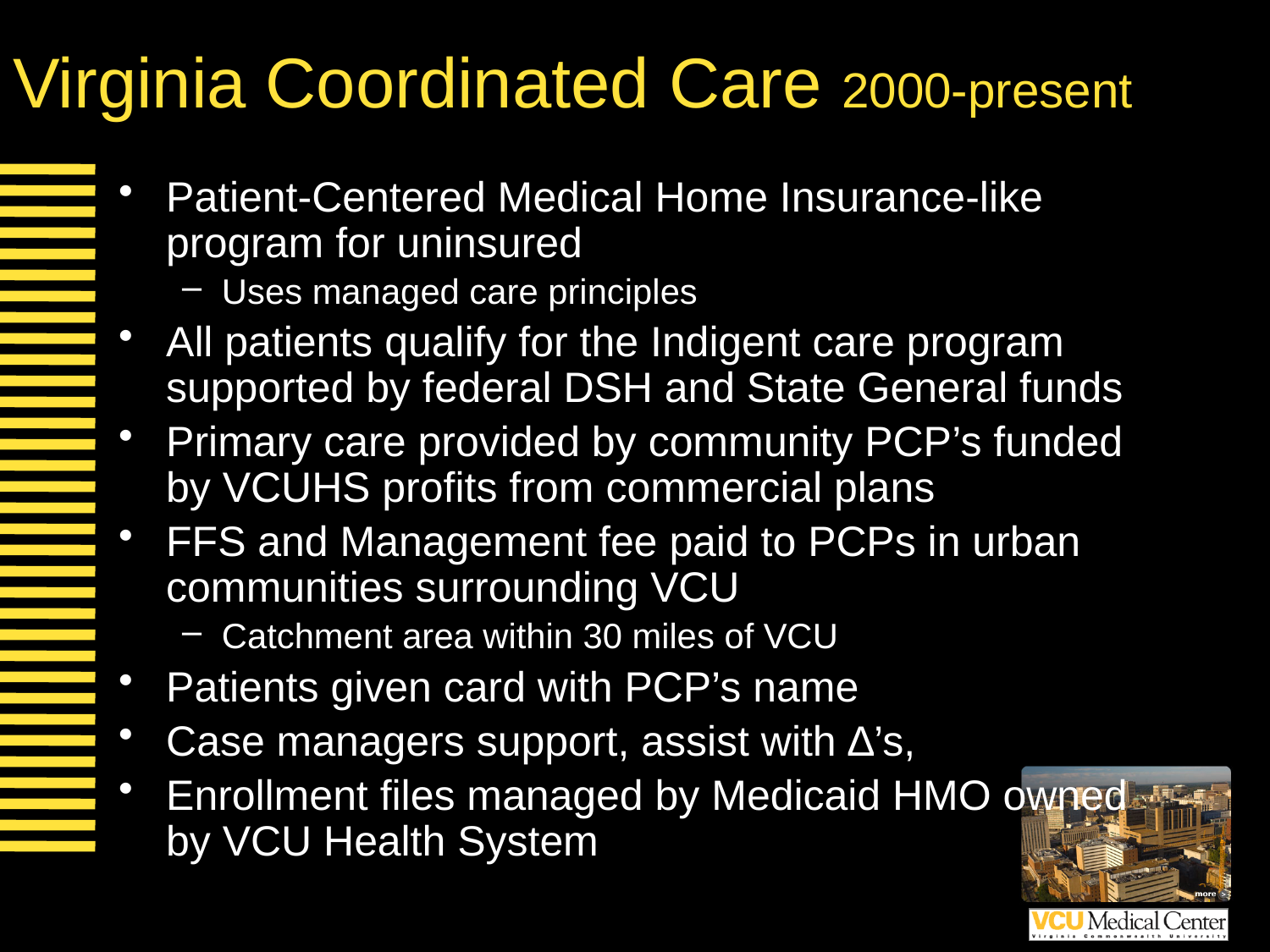

# Virginia Coordinated Care 2000-present
Patient-Centered Medical Home Insurance-like program for uninsured
Uses managed care principles
All patients qualify for the Indigent care program supported by federal DSH and State General funds
Primary care provided by community PCP’s funded by VCUHS profits from commercial plans
FFS and Management fee paid to PCPs in urban communities surrounding VCU
Catchment area within 30 miles of VCU
Patients given card with PCP’s name
Case managers support, assist with ∆’s,
Enrollment files managed by Medicaid HMO owned by VCU Health System